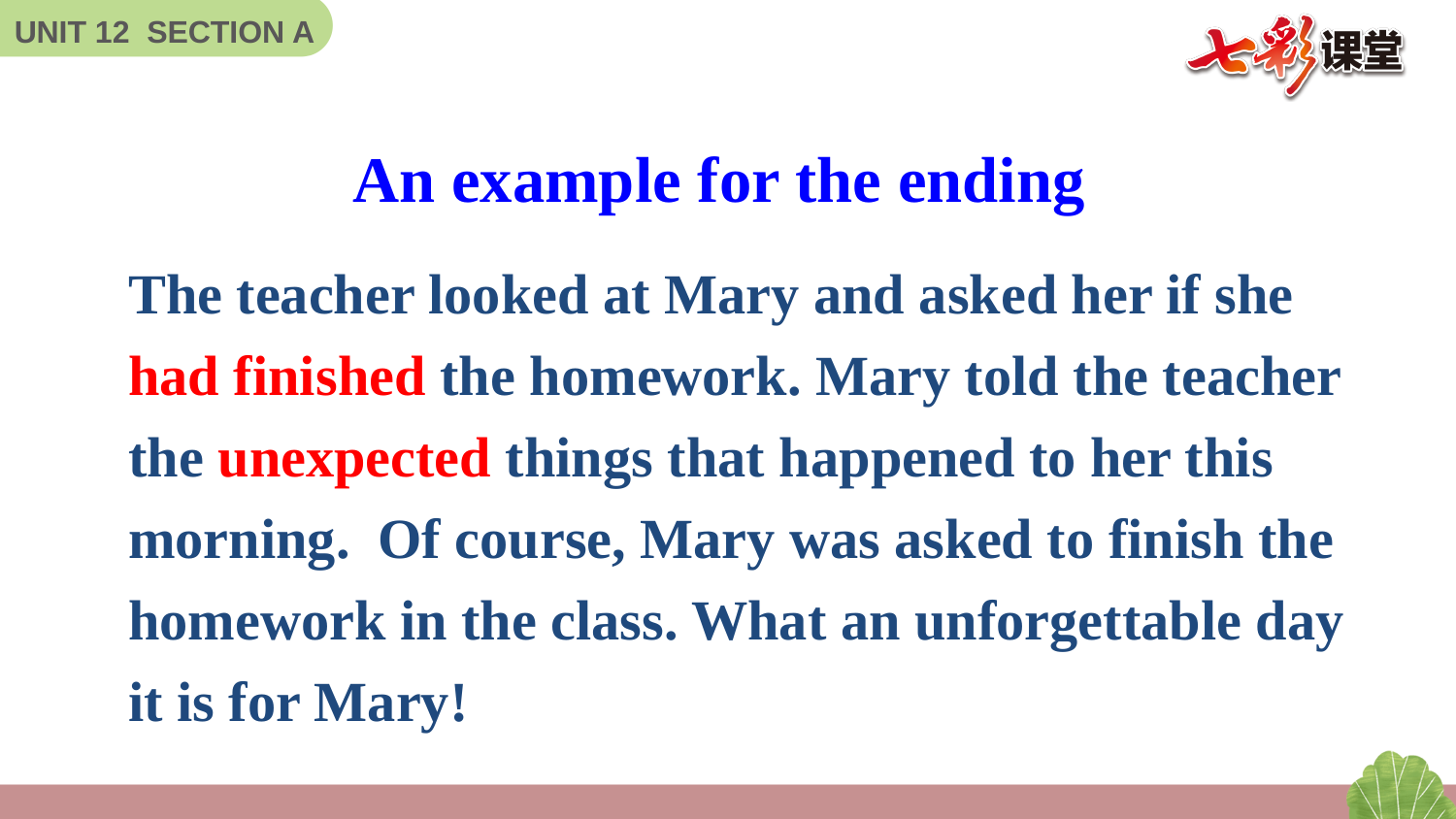

An example for the ending
The teacher looked at Mary and asked her if she had finished the homework. Mary told the teacher the unexpected things that happened to her this morning.  Of course, Mary was asked to finish the homework in the class. What an unforgettable day it is for Mary!